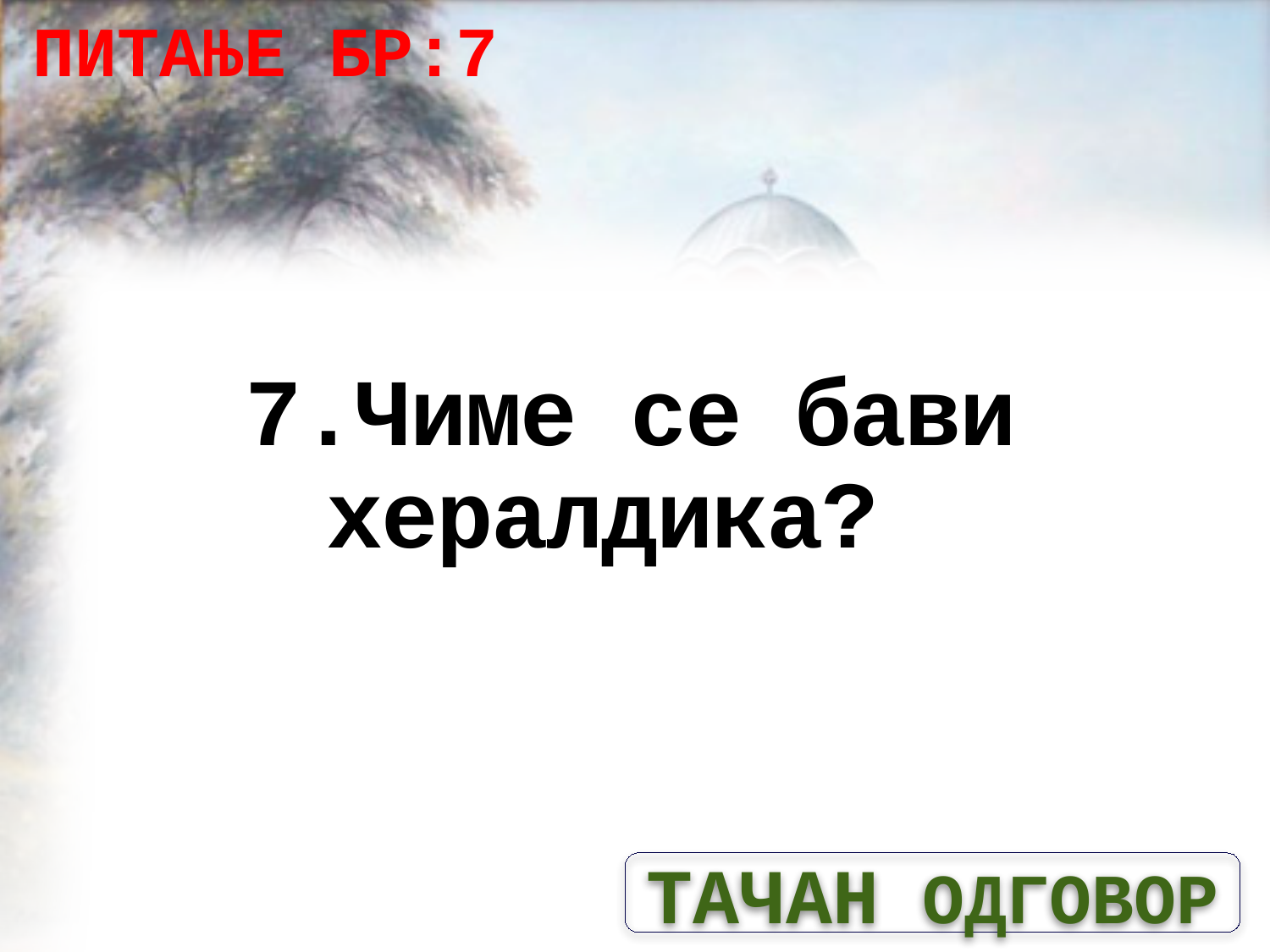

ПИТАЊЕ БР:7
# 7.Чиме се бави хералдика?
ТАЧАН ОДГОВОР